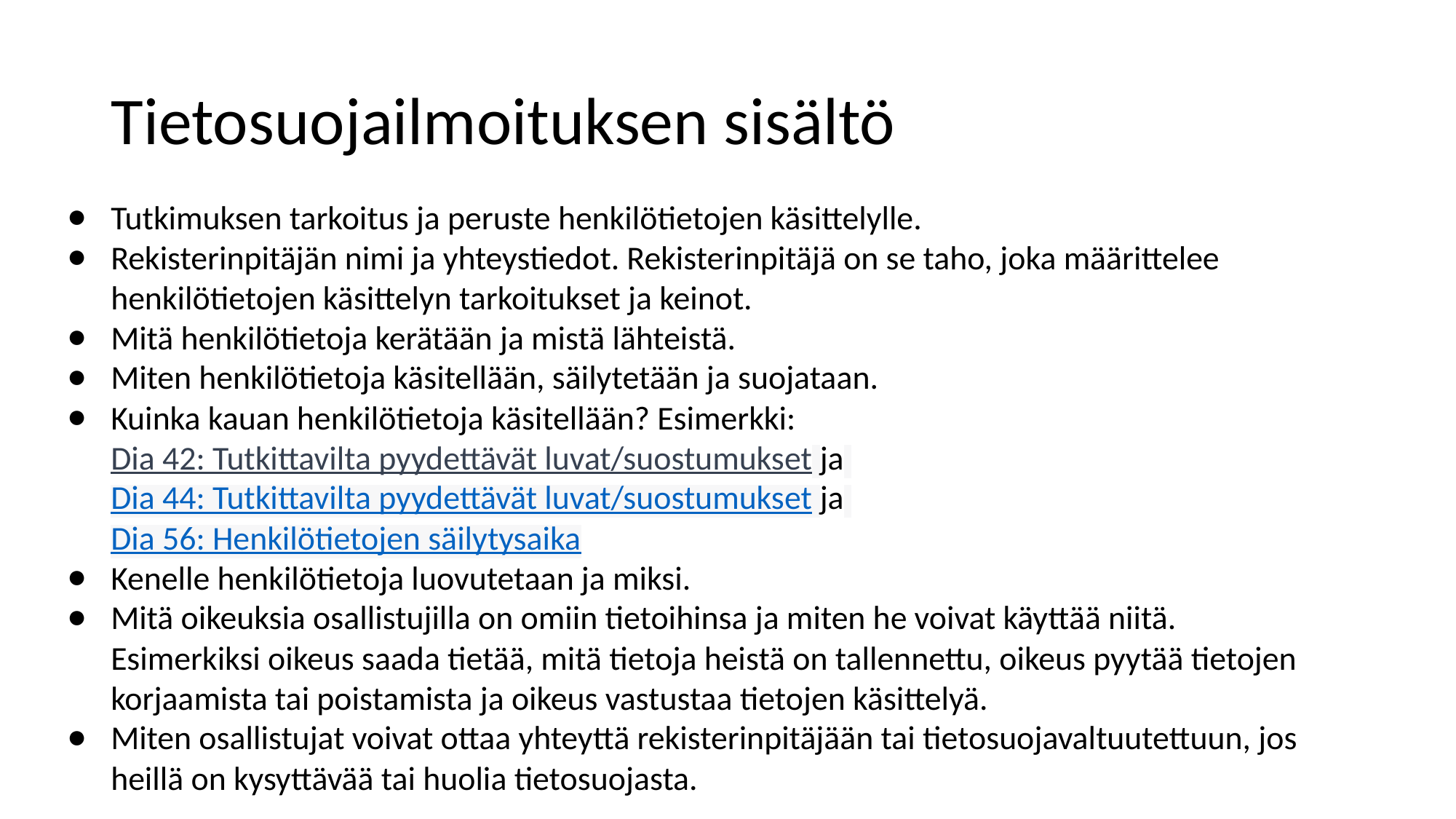

# Tietosuojailmoituksen sisältö
Tutkimuksen tarkoitus ja peruste henkilötietojen käsittelylle.
Rekisterinpitäjän nimi ja yhteystiedot. Rekisterinpitäjä on se taho, joka määrittelee henkilötietojen käsittelyn tarkoitukset ja keinot.
Mitä henkilötietoja kerätään ja mistä lähteistä.
Miten henkilötietoja käsitellään, säilytetään ja suojataan.
Kuinka kauan henkilötietoja käsitellään? Esimerkki: Dia 42: Tutkittavilta pyydettävät luvat/suostumukset ja Dia 44: Tutkittavilta pyydettävät luvat/suostumukset ja Dia 56: Henkilötietojen säilytysaika
Kenelle henkilötietoja luovutetaan ja miksi.
Mitä oikeuksia osallistujilla on omiin tietoihinsa ja miten he voivat käyttää niitä. Esimerkiksi oikeus saada tietää, mitä tietoja heistä on tallennettu, oikeus pyytää tietojen korjaamista tai poistamista ja oikeus vastustaa tietojen käsittelyä.
Miten osallistujat voivat ottaa yhteyttä rekisterinpitäjään tai tietosuojavaltuutettuun, jos heillä on kysyttävää tai huolia tietosuojasta.